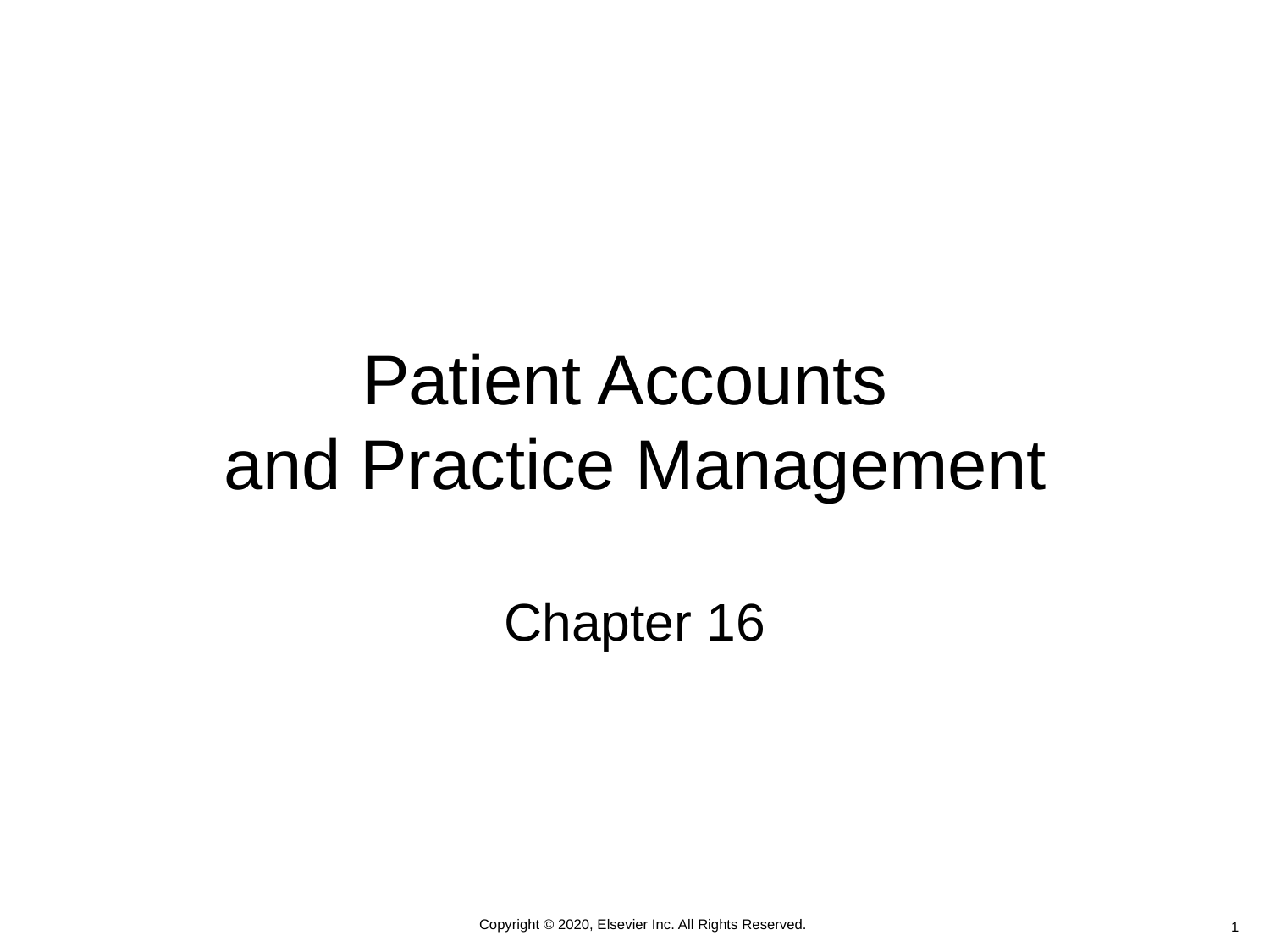

Patient Accounts
and Practice Management

Chapter 16